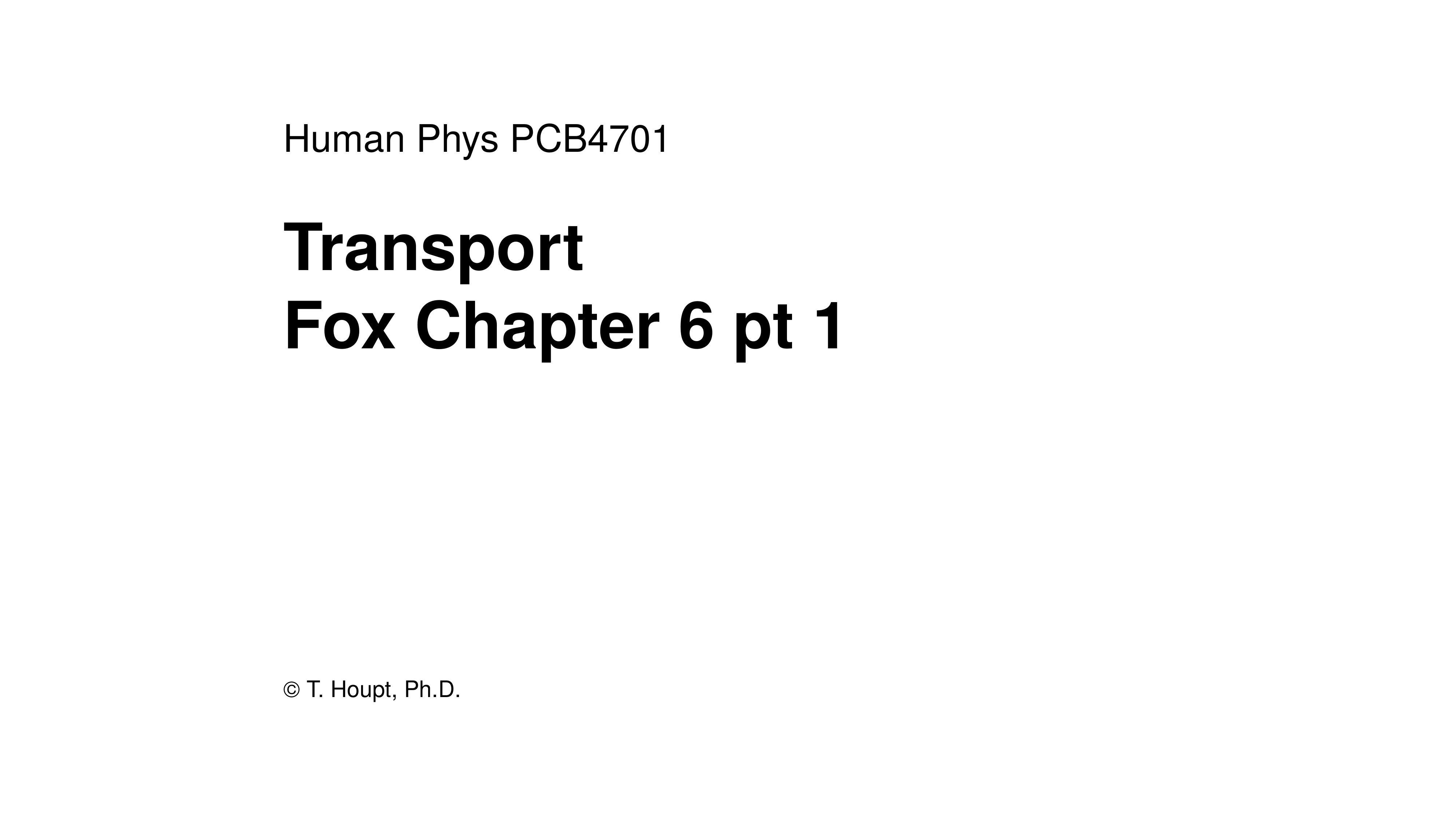

Human Phys PCB4701

Transport
Fox Chapter 6 pt 1

© T. Houpt, Ph.D.